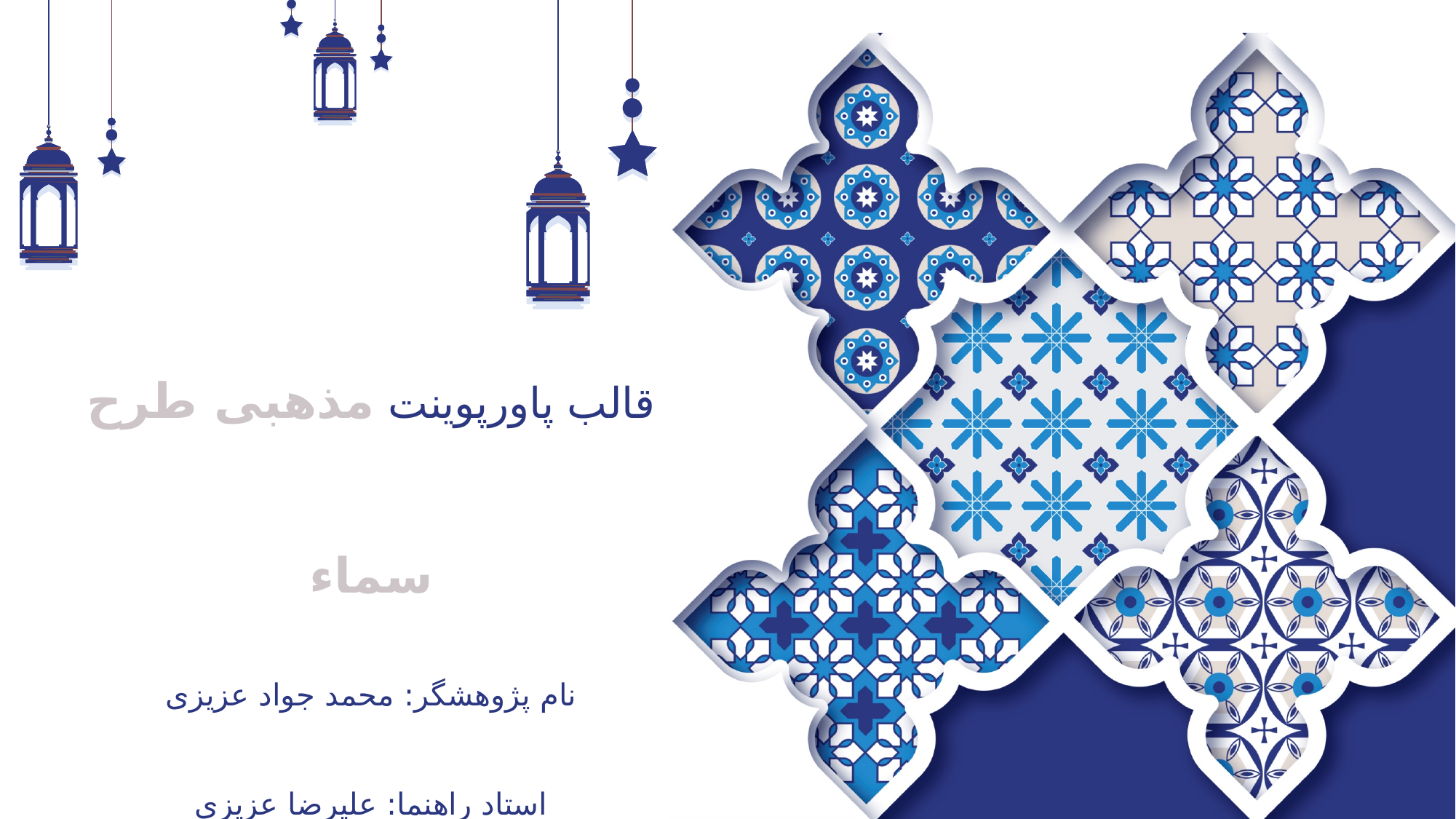

قالب پاورپوینت مذهبی طرح سماء
نام پژوهشگر: محمد جواد عزیزی
استاد راهنما: علیرضا عزیزی
سال تحصیلی: بهار...........